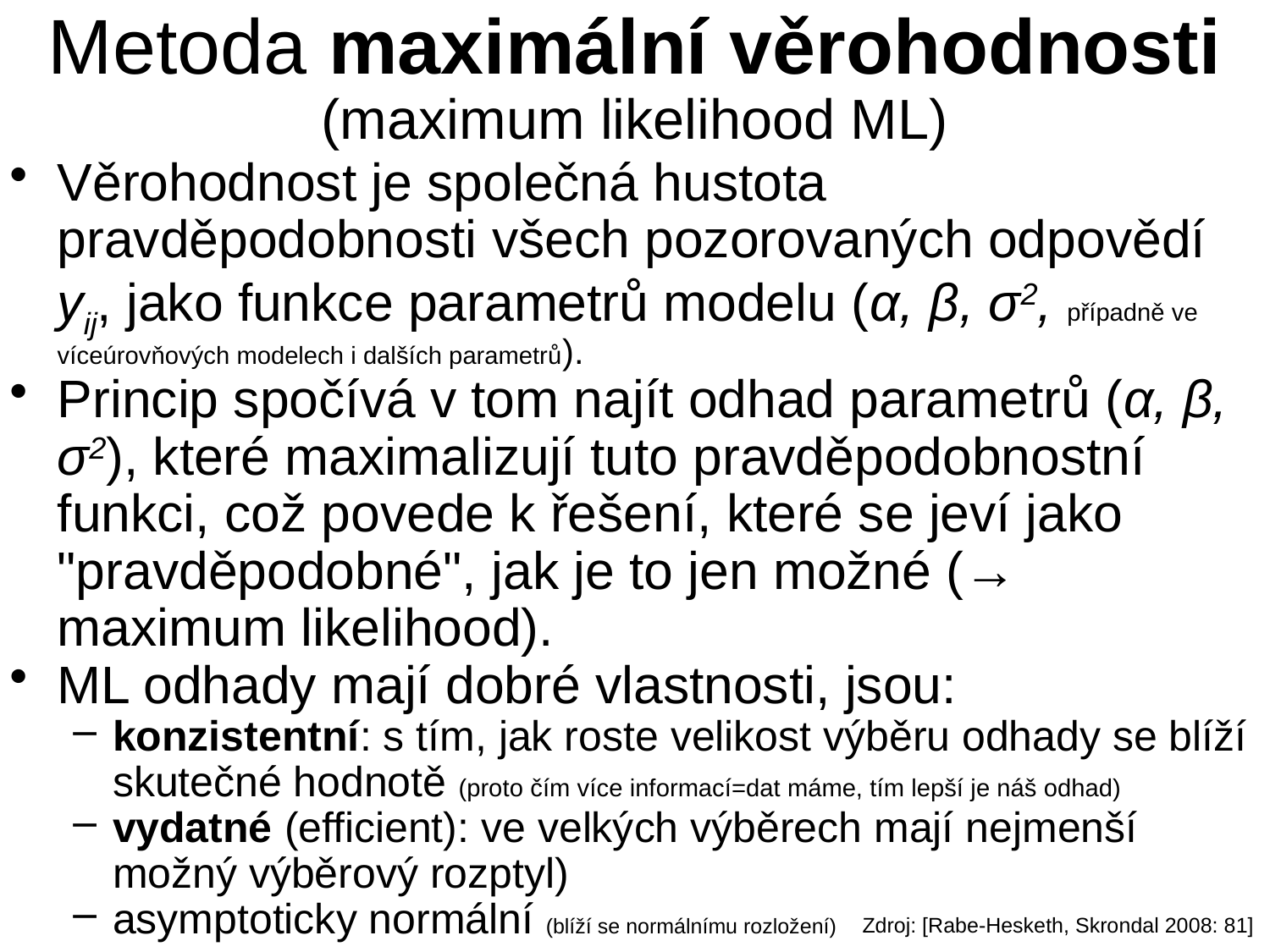

# Metoda maximální věrohodnosti (maximum likelihood ML)
Věrohodnost je společná hustota pravděpodobnosti všech pozorovaných odpovědí yij, jako funkce parametrů modelu (α, β, σ2, případně ve víceúrovňových modelech i dalších parametrů).
Princip spočívá v tom najít odhad parametrů (α, β, σ2), které maximalizují tuto pravděpodobnostní funkci, což povede k řešení, které se jeví jako "pravděpodobné", jak je to jen možné (→ maximum likelihood).
ML odhady mají dobré vlastnosti, jsou:
konzistentní: s tím, jak roste velikost výběru odhady se blíží skutečné hodnotě (proto čím více informací=dat máme, tím lepší je náš odhad)
vydatné (efficient): ve velkých výběrech mají nejmenší možný výběrový rozptyl)
asymptoticky normální (blíží se normálnímu rozložení)
Zdroj: [Rabe-Hesketh, Skrondal 2008: 81]